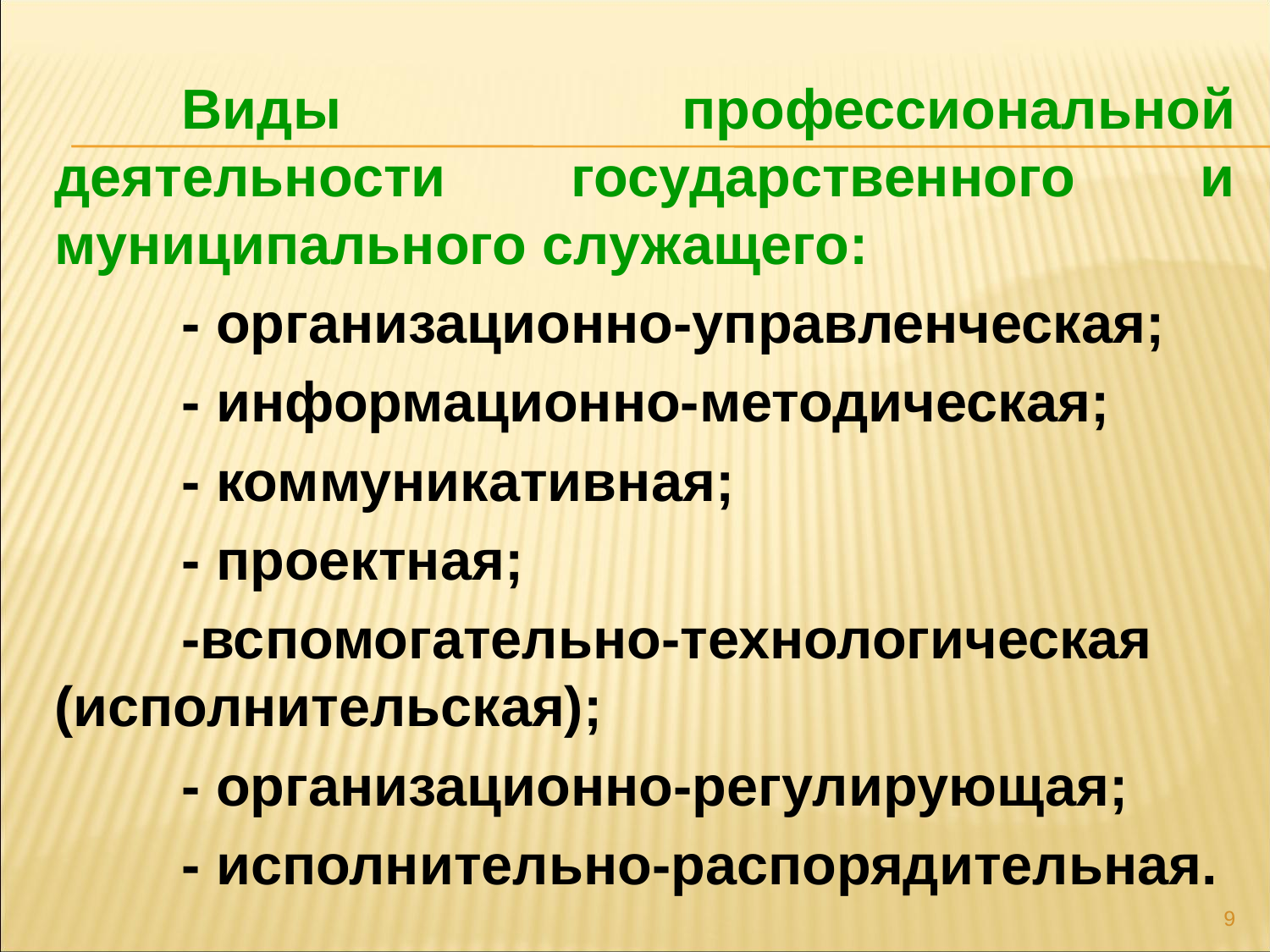

Виды профессиональной деятельности государственного и муниципального служащего:
	- организационно-управленческая;
	- информационно-методическая;
	- коммуникативная;
	- проектная;
	-вспомогательно-технологическая (исполнительская);
	- организационно-регулирующая;
	- исполнительно-распорядительная.
9